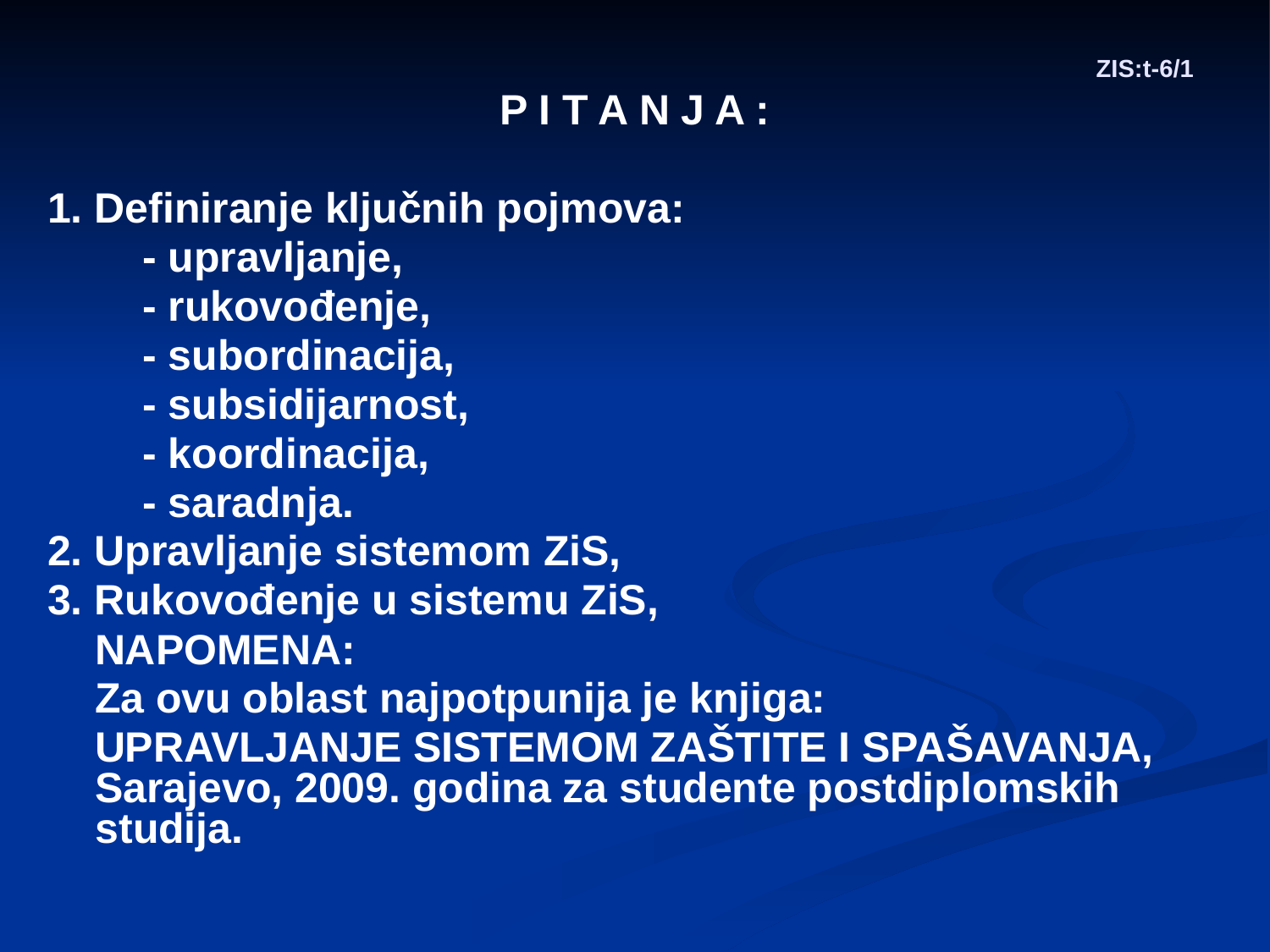

# ZIS:t-6/1
P I T A N J A :

1. Definiranje ključnih pojmova:
        - upravljanje,
        - rukovođenje,
        - subordinacija,
        - subsidijarnost,
        - koordinacija,
        - saradnja.
2. Upravljanje sistemom ZiS,
3. Rukovođenje u sistemu ZiS,
    NAPOMENA:
    Za ovu oblast najpotpunija je knjiga:
    UPRAVLJANJE SISTEMOM ZAŠTITE I SPAŠAVANJA, Sarajevo, 2009. godina za studente postdiplomskih studija.